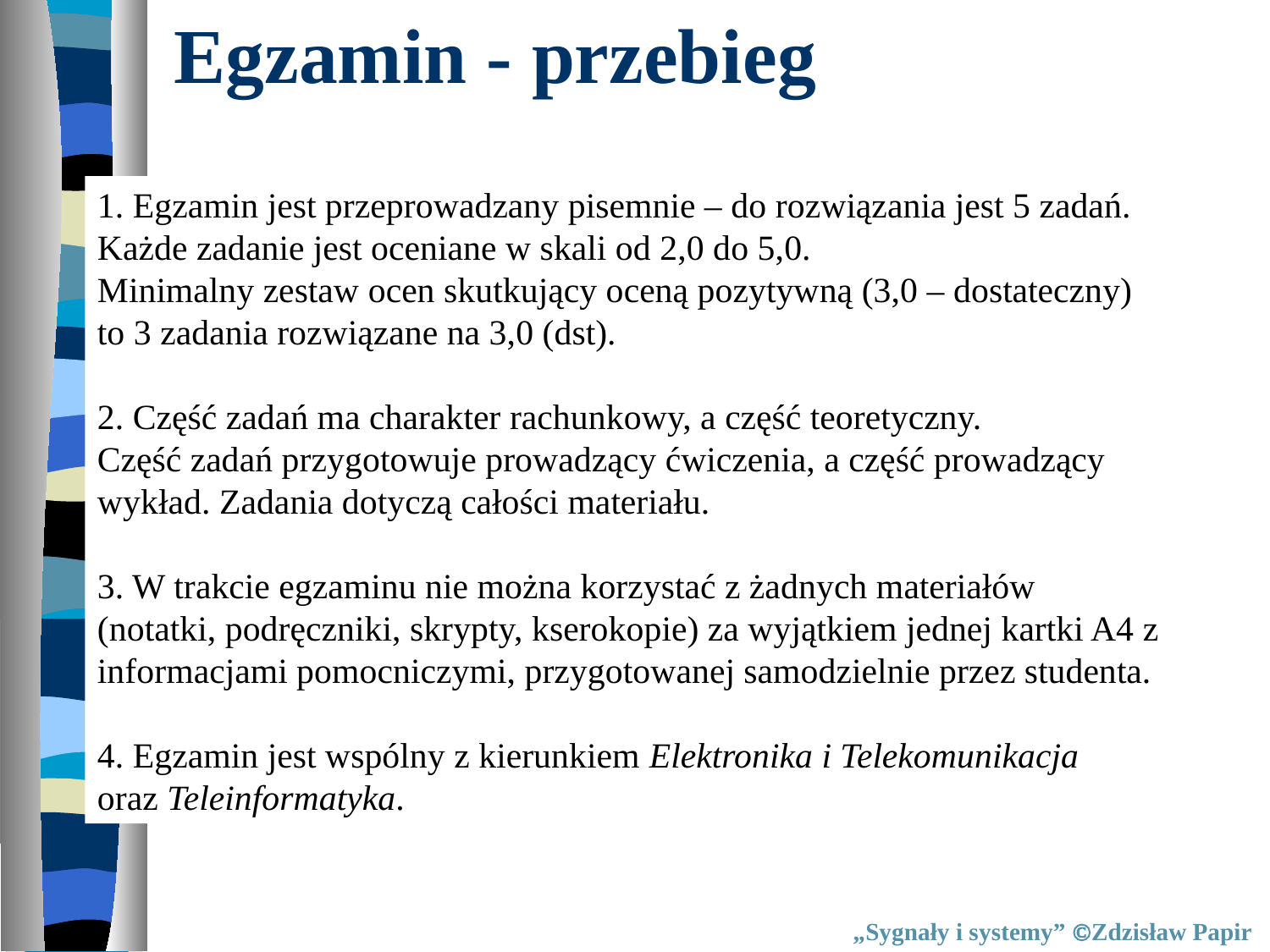

Egzamin - przebieg
1. Egzamin jest przeprowadzany pisemnie – do rozwiązania jest 5 zadań.
Każde zadanie jest oceniane w skali od 2,0 do 5,0.
Minimalny zestaw ocen skutkujący oceną pozytywną (3,0 – dostateczny)
to 3 zadania rozwiązane na 3,0 (dst).

2. Część zadań ma charakter rachunkowy, a część teoretyczny.
Część zadań przygotowuje prowadzący ćwiczenia, a część prowadzący
wykład. Zadania dotyczą całości materiału.

3. W trakcie egzaminu nie można korzystać z żadnych materiałów
(notatki, podręczniki, skrypty, kserokopie) za wyjątkiem jednej kartki A4 z informacjami pomocniczymi, przygotowanej samodzielnie przez studenta.

4. Egzamin jest wspólny z kierunkiem Elektronika i Telekomunikacja
oraz Teleinformatyka.
„Sygnały i systemy” ©Zdzisław Papir